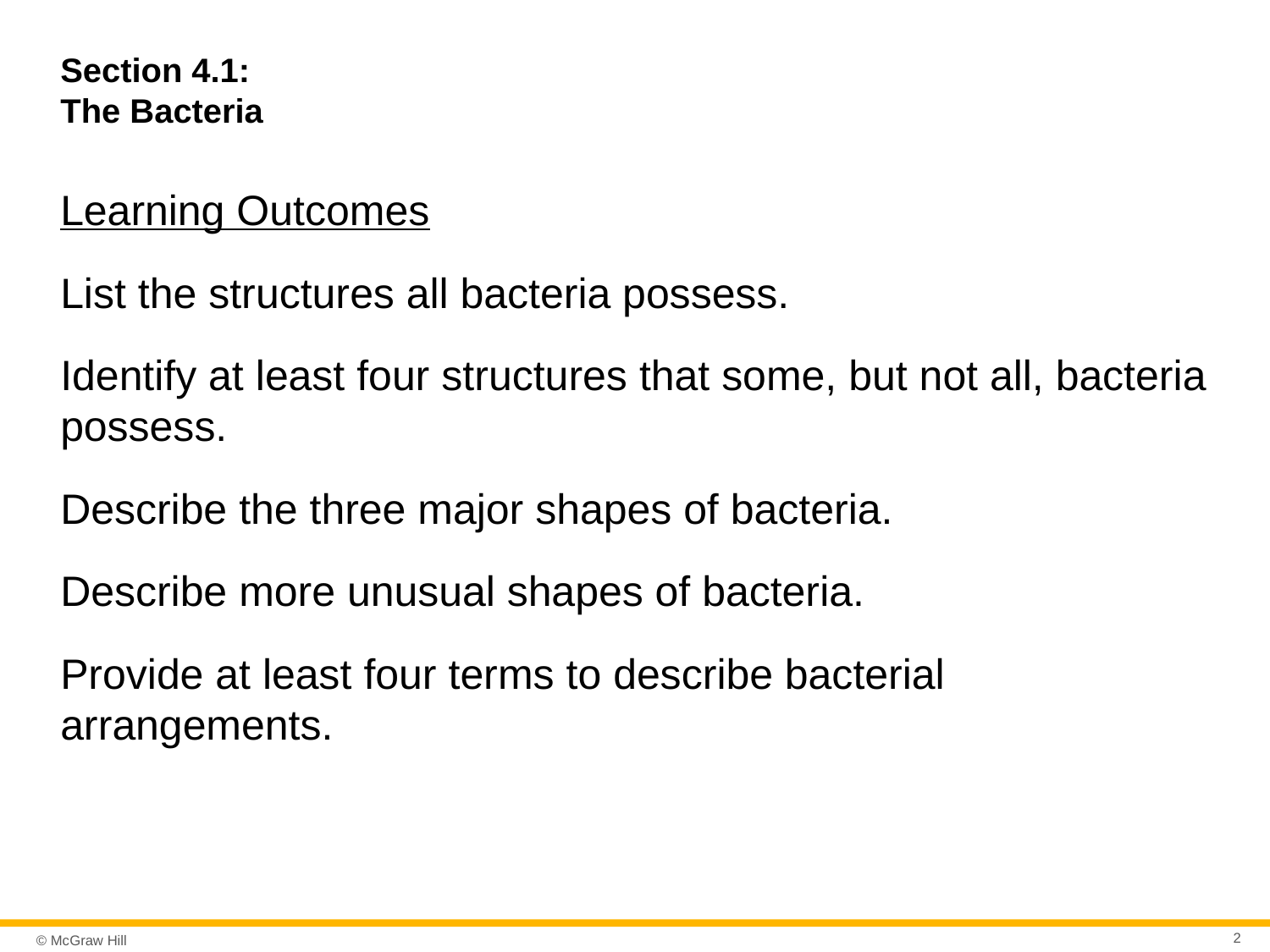

# Section 4.1: The Bacteria
Learning Outcomes
List the structures all bacteria possess.
Identify at least four structures that some, but not all, bacteria possess.
Describe the three major shapes of bacteria.
Describe more unusual shapes of bacteria.
Provide at least four terms to describe bacterial arrangements.